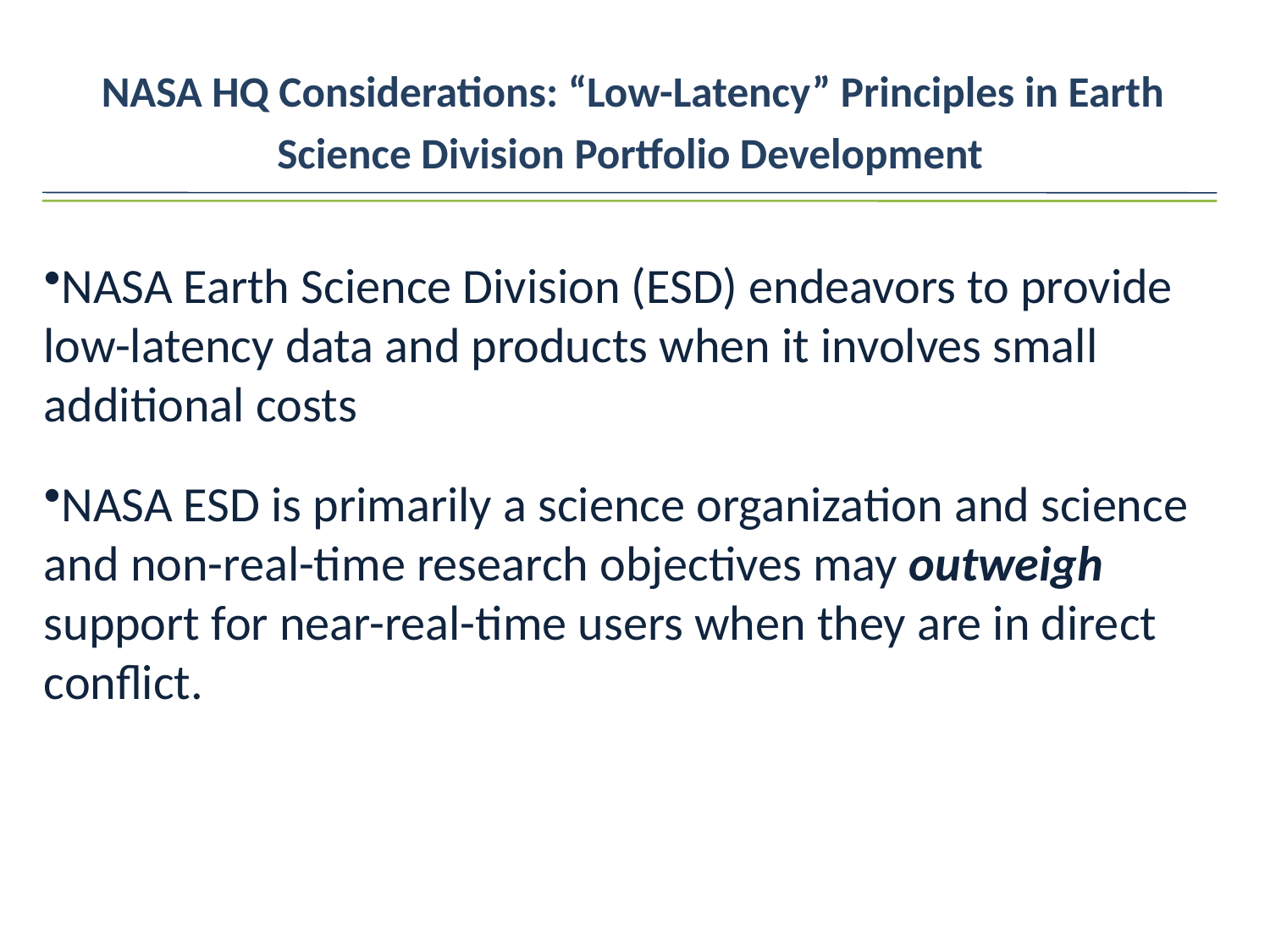

NASA HQ Considerations: “Low-Latency” Principles in Earth Science Division Portfolio Development

NASA Earth Science Division (ESD) endeavors to provide low-latency data and products when it involves small additional costs
NASA ESD is primarily a science organization and science and non-real-time research objectives may outweigh  support for near-real-time users when they are in direct conflict.